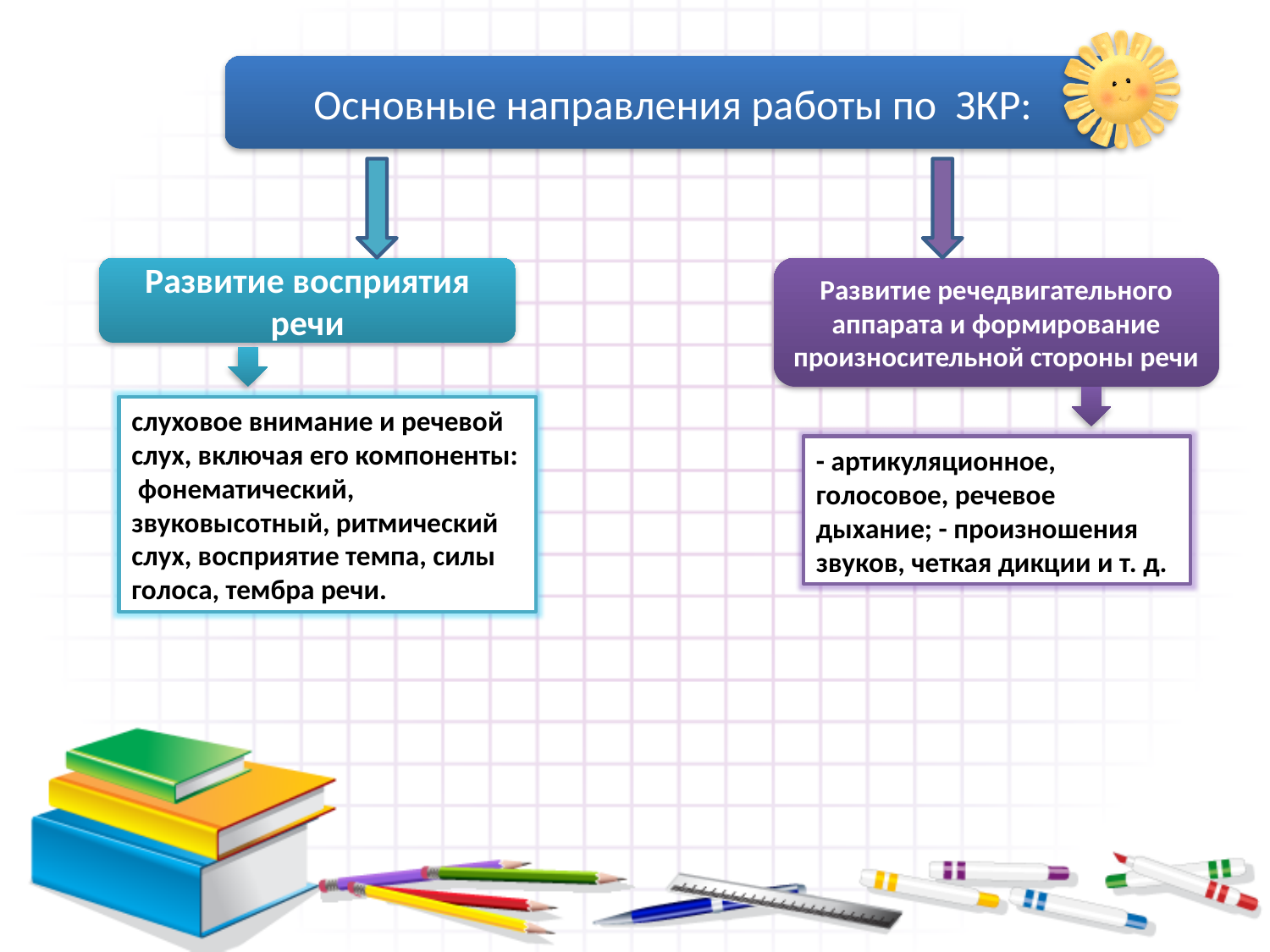

Основные направления работы по  ЗКР:

Развитие восприятия речи
Развитие речедвигательного аппарата и формирование произносительной стороны речи

слуховое внимание и речевой слух, включая его компоненты:  фонематический, звуковысотный, ритмический слух, восприятие темпа, силы голоса, тембра речи.
- артикуляционное, голосовое, речевое дыхание; - произношения звуков, четкая дикции и т. д.